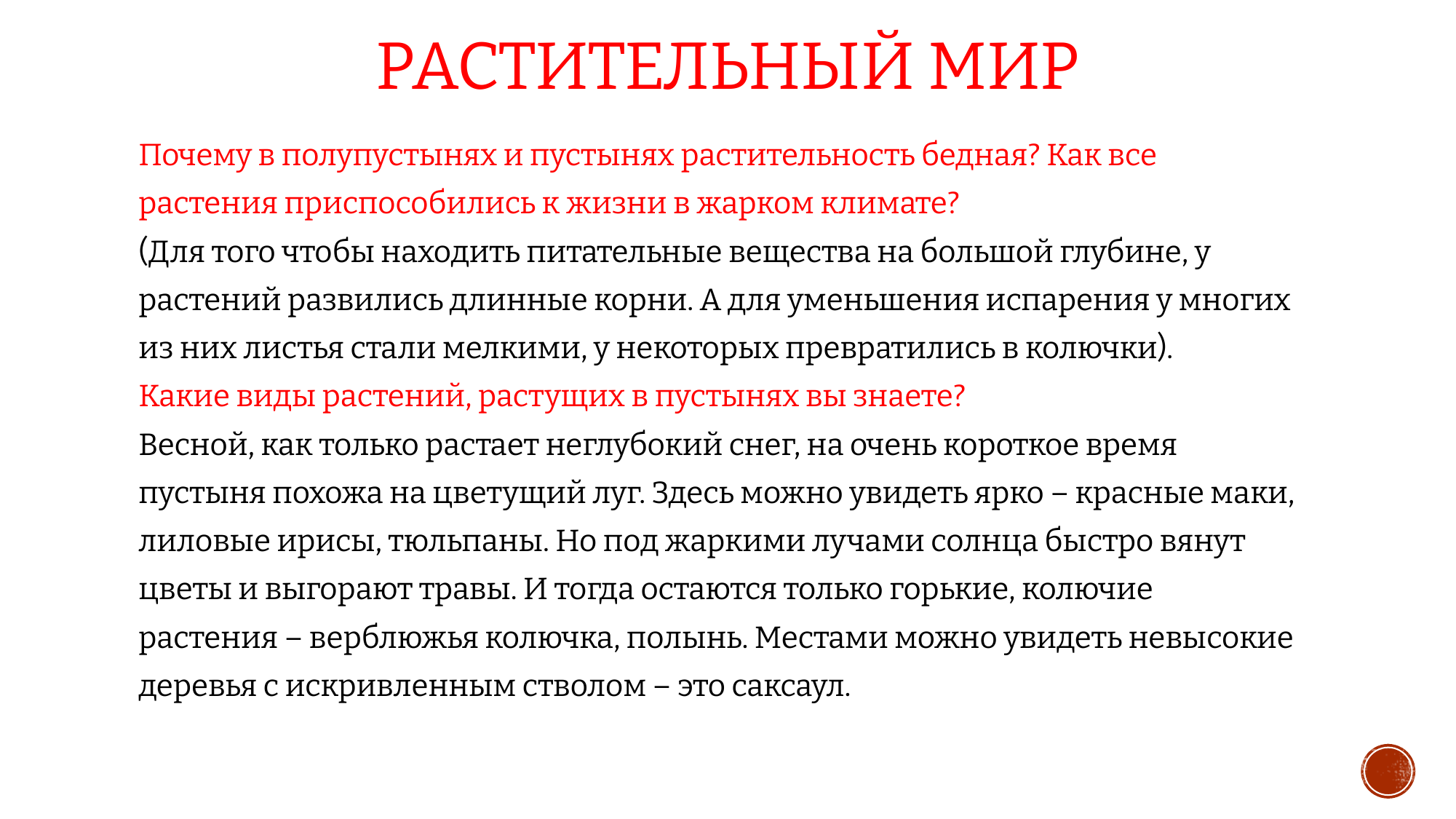

# Растительный мир
Почему в полупустынях и пустынях растительность бедная? Как все
растения приспособились к жизни в жарком климате?
(Для того чтобы находить питательные вещества на большой глубине, у
растений развились длинные корни. А для уменьшения испарения у многих
из них листья стали мелкими, у некоторых превратились в колючки).
Какие виды растений, растущих в пустынях вы знаете?
Весной, как только растает неглубокий снег, на очень короткое время
пустыня похожа на цветущий луг. Здесь можно увидеть ярко – красные маки,
лиловые ирисы, тюльпаны. Но под жаркими лучами солнца быстро вянут
цветы и выгорают травы. И тогда остаются только горькие, колючие
растения – верблюжья колючка, полынь. Местами можно увидеть невысокие
деревья с искривленным стволом – это саксаул.